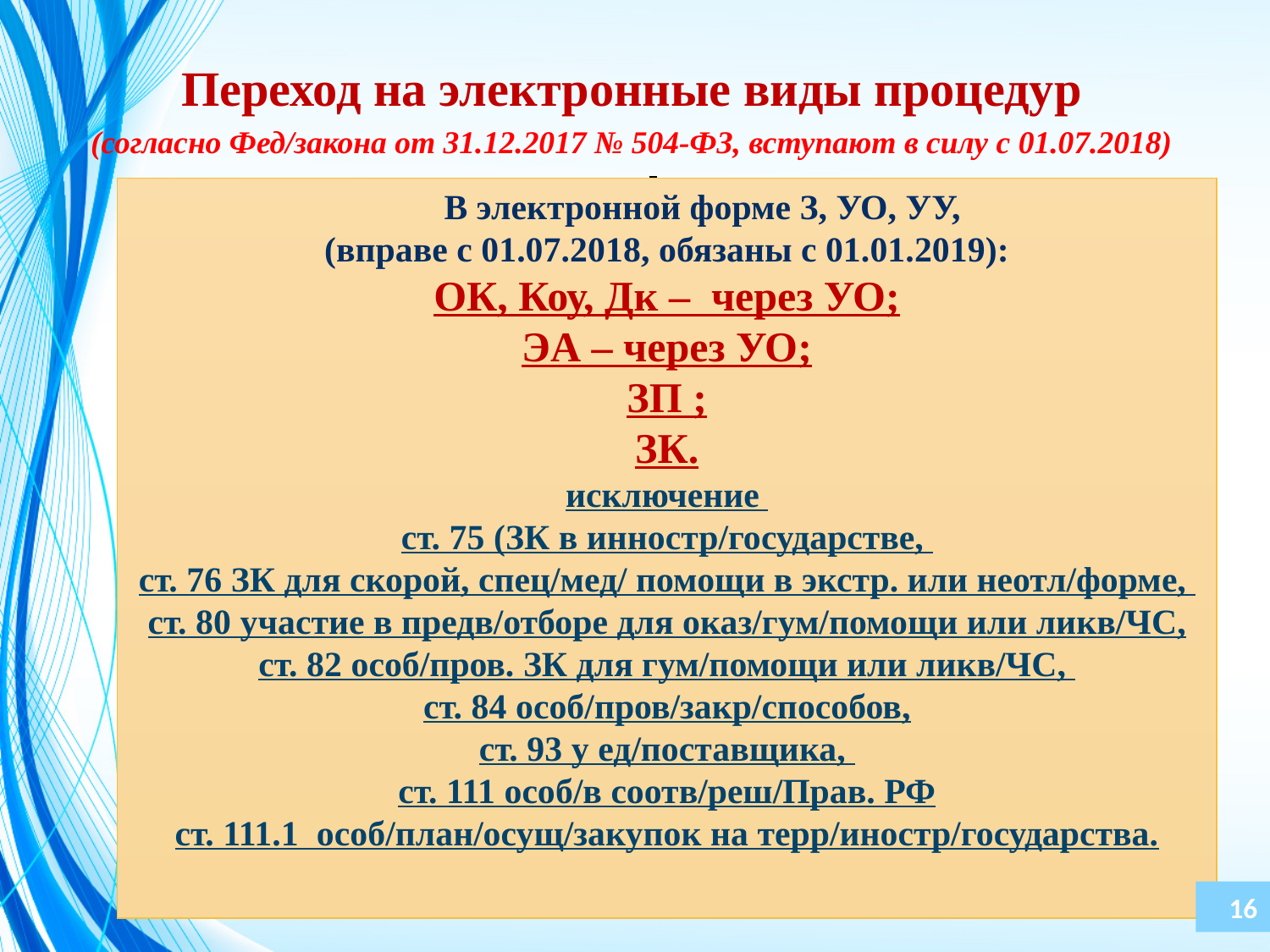

Переход на электронные виды процедур
(согласно Фед/закона от 31.12.2017 № 504-ФЗ, вступают в силу с 01.07.2018)

        В электронной форме З, УО, УУ,
(вправе с 01.07.2018, обязаны с 01.01.2019):
ОК, Коу, Дк –  через УО;
ЭА – через УО;
ЗП ;
ЗК.
исключение
ст. 75 (ЗК в инностр/государстве,
ст. 76 ЗК для скорой, спец/мед/ помощи в экстр. или неотл/форме,
ст. 80 участие в предв/отборе для оказ/гум/помощи или ликв/ЧС,
ст. 82 особ/пров. ЗК для гум/помощи или ликв/ЧС,
ст. 84 особ/пров/закр/способов,
ст. 93 у ед/поставщика,
ст. 111 особ/в соотв/реш/Прав. РФ
ст. 111.1  особ/план/осущ/закупок на терр/иностр/государства.

16